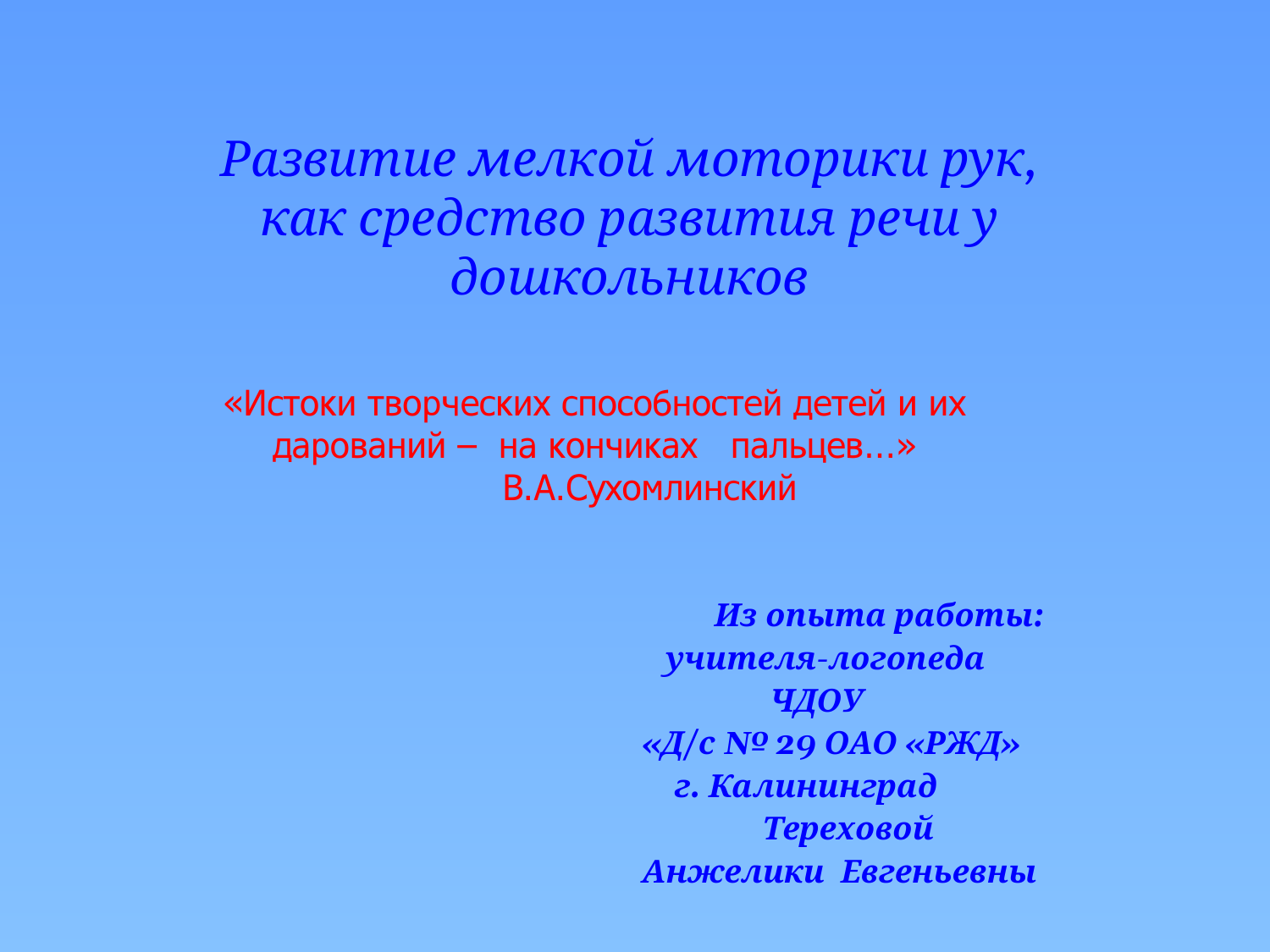

Развитие мелкой моторики рук, как средство развития речи у дошкольников
«Истоки творческих способностей детей и их дарований –  на кончиках   пальцев...»
          В.А.Сухомлинский
         Из опыта работы:
   учителя-логопеда
                ЧДОУ
«Д/с № 29 ОАО «РЖД»
    г. Калининград
               Тереховой
Анжелики  Евгеньевны